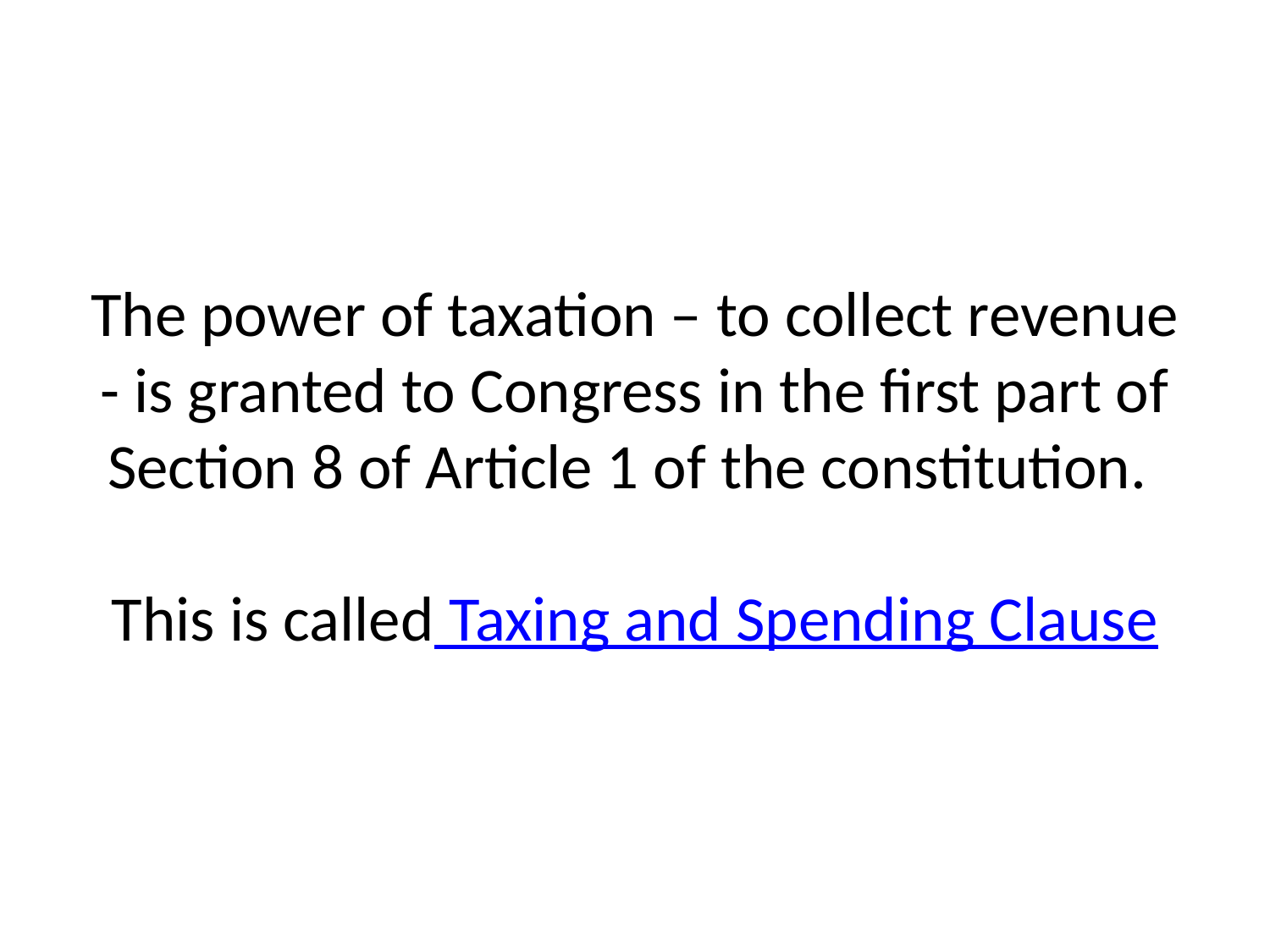

# The power of taxation – to collect revenue - is granted to Congress in the first part of Section 8 of Article 1 of the constitution. This is called Taxing and Spending Clause